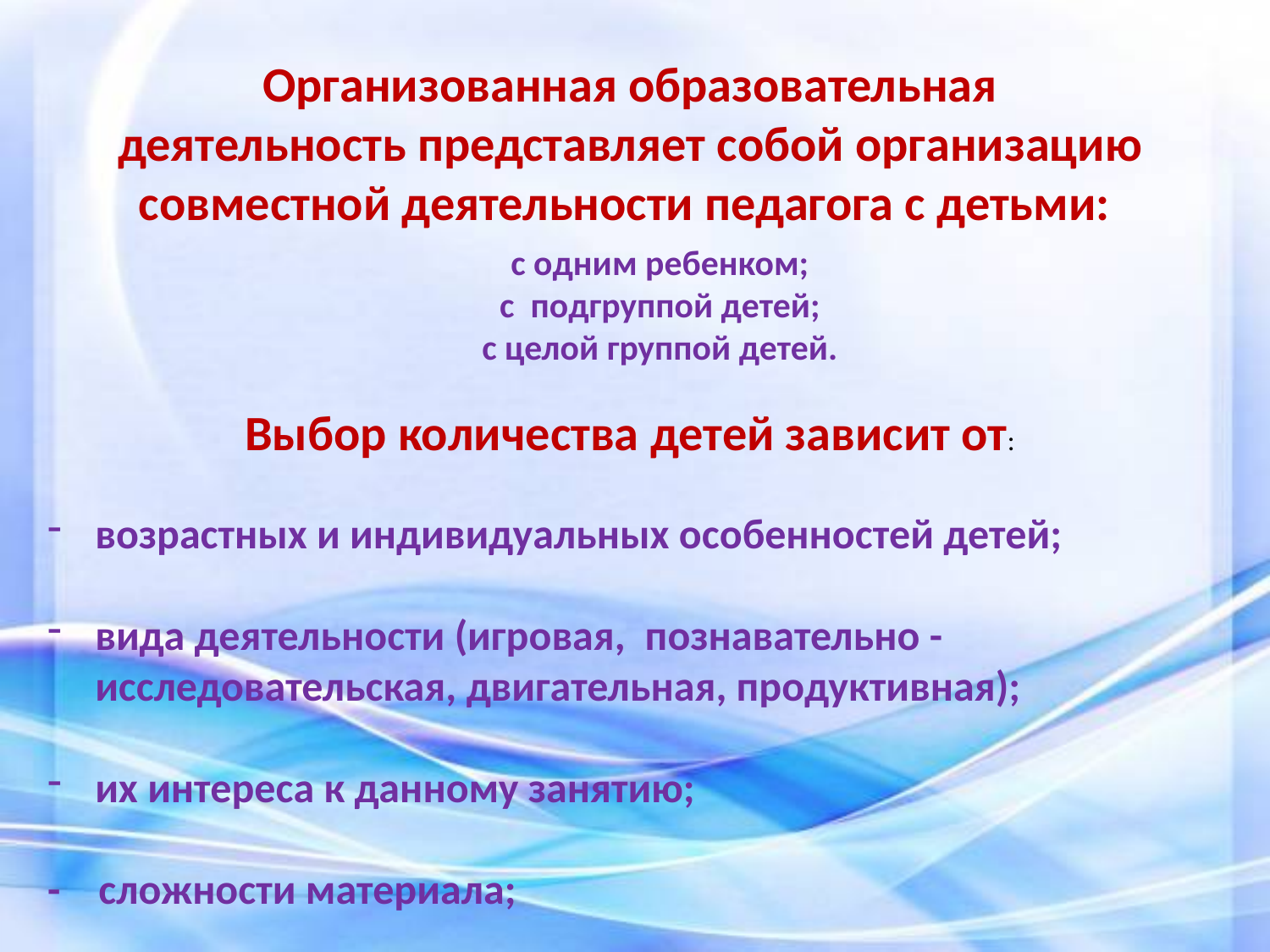

Организованная образовательная деятельность представляет собой организацию совместной деятельности педагога с детьми:
с одним ребенком;
с  подгруппой детей;
с целой группой детей.
Выбор количества детей зависит от:
возрастных и индивидуальных особенностей детей;

вида деятельности (игровая,  познавательно - исследовательская, двигательная, продуктивная);

их интереса к данному занятию;

-    сложности материала;